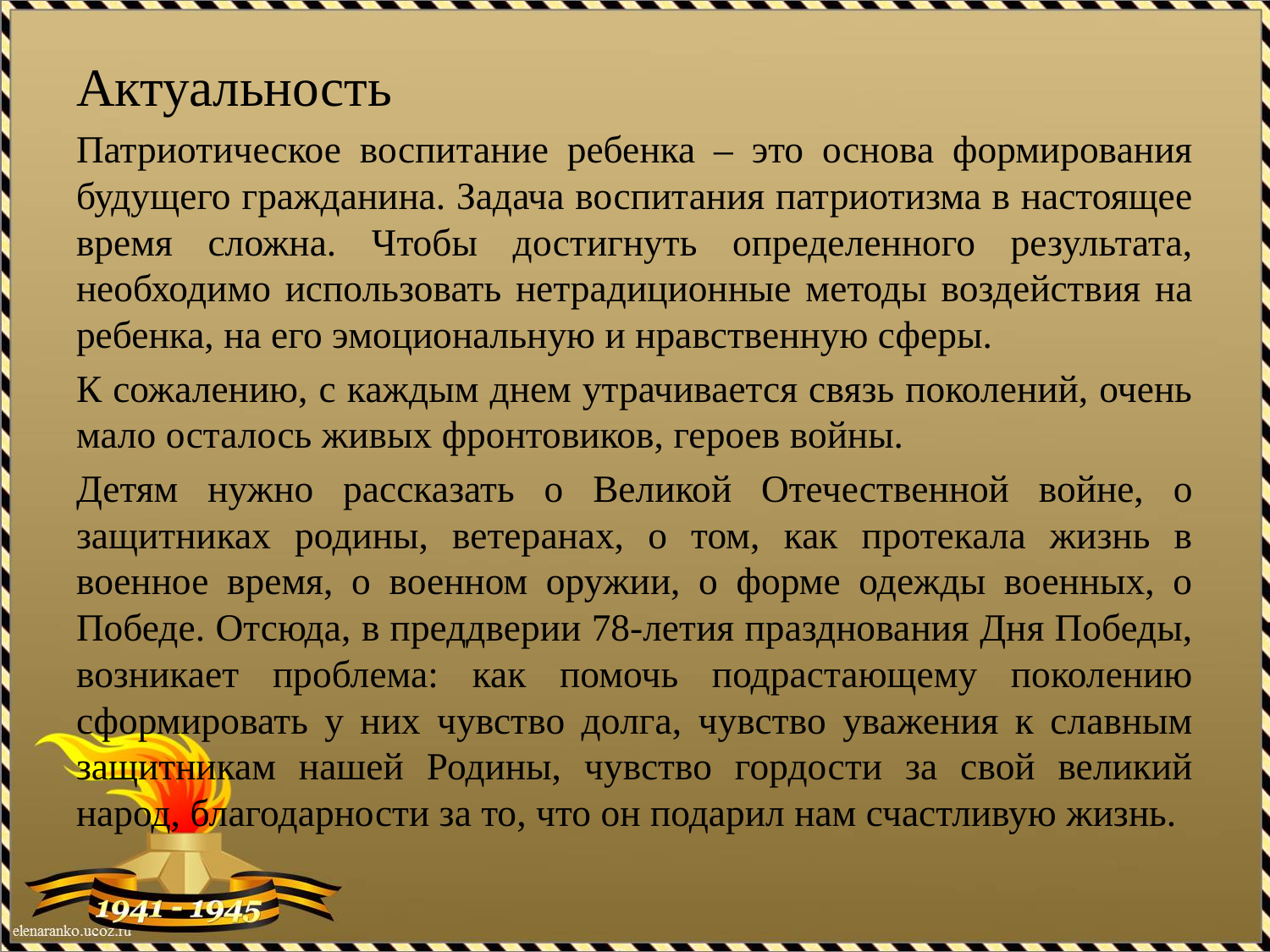

Актуальность
Патриотическое воспитание ребенка – это основа формирования будущего гражданина. Задача воспитания патриотизма в настоящее время сложна. Чтобы достигнуть определенного результата, необходимо использовать нетрадиционные методы воздействия на ребенка, на его эмоциональную и нравственную сферы.
К сожалению, с каждым днем утрачивается связь поколений, очень мало осталось живых фронтовиков, героев войны.
Детям нужно рассказать о Великой Отечественной войне, о защитниках родины, ветеранах, о том, как протекала жизнь в военное время, о военном оружии, о форме одежды военных, о Победе. Отсюда, в преддверии 78-летия празднования Дня Победы, возникает проблема: как помочь подрастающему поколению сформировать у них чувство долга, чувство уважения к славным защитникам нашей Родины, чувство гордости за свой великий народ, благодарности за то, что он подарил нам счастливую жизнь.